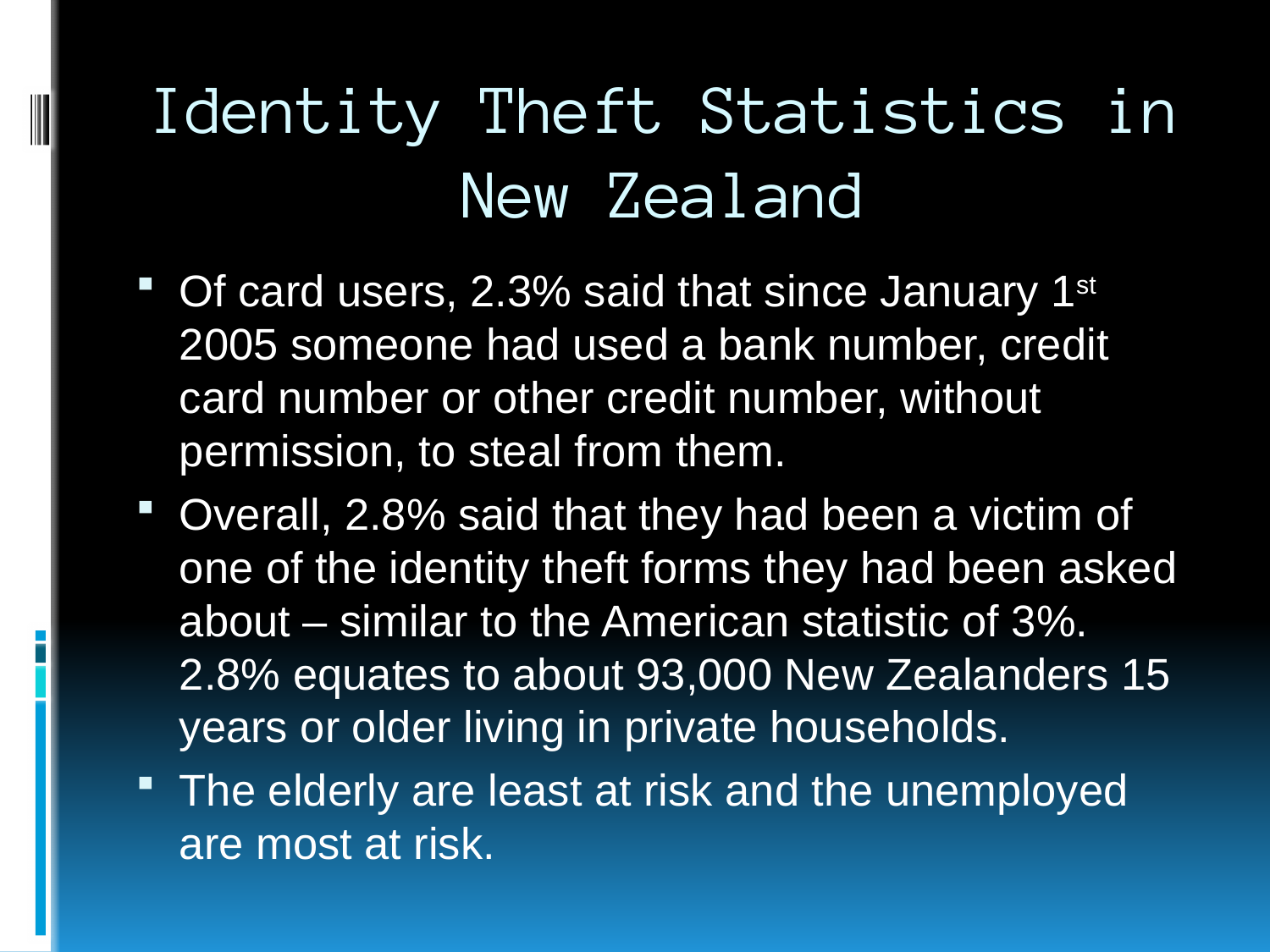

# Identity Theft Statistics in New Zealand
Of card users, 2.3% said that since January 1st 2005 someone had used a bank number, credit card number or other credit number, without permission, to steal from them.
Overall, 2.8% said that they had been a victim of one of the identity theft forms they had been asked about – similar to the American statistic of 3%. 2.8% equates to about 93,000 New Zealanders 15 years or older living in private households.
The elderly are least at risk and the unemployed are most at risk.